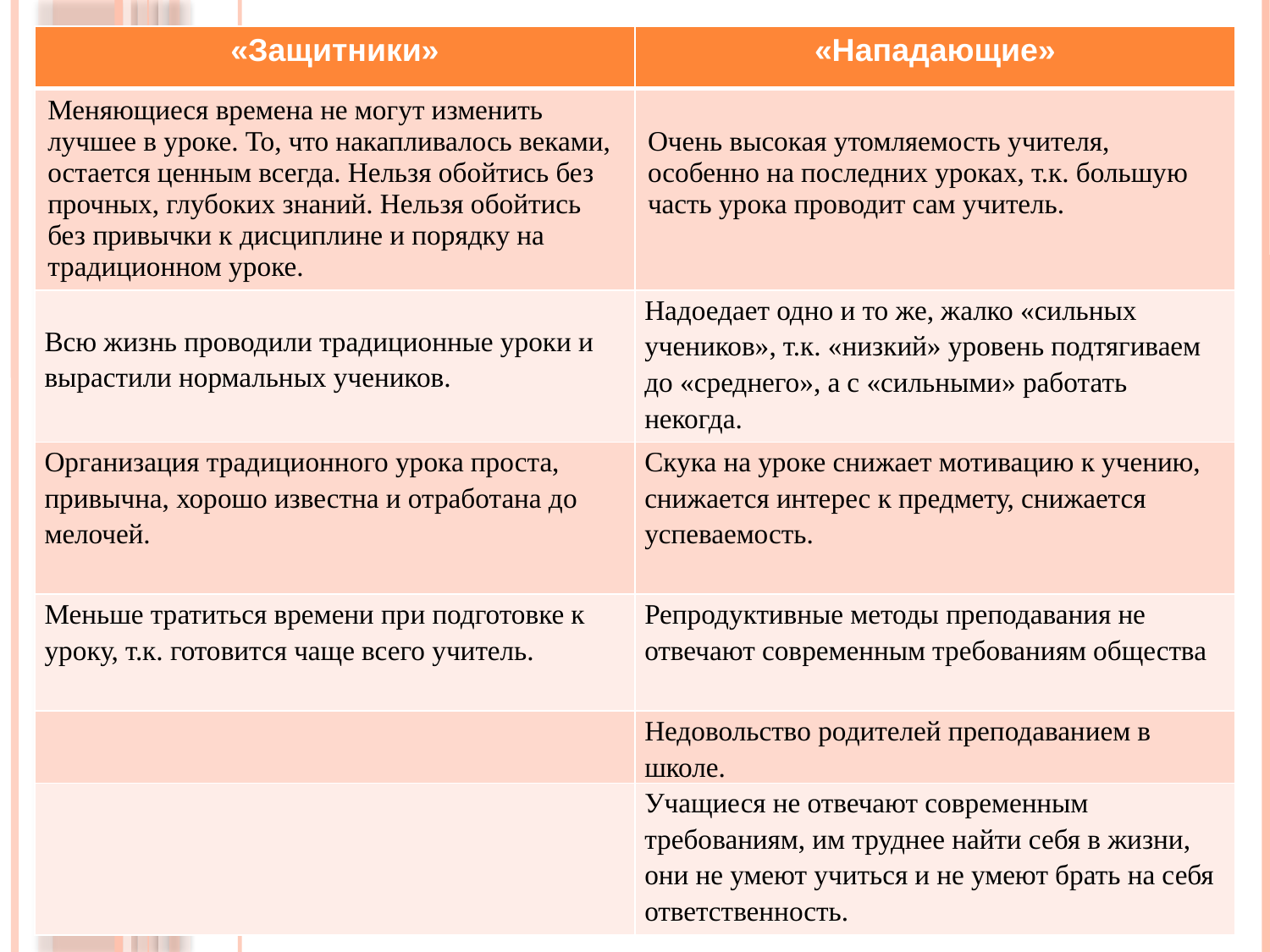

| «Защитники» | «Нападающие» |
| --- | --- |
| Меняющиеся времена не могут изменить лучшее в уроке. То, что накапливалось веками, остается ценным всегда. Нельзя обойтись без прочных, глубоких знаний. Нельзя обойтись без привычки к дисциплине и порядку на традиционном уроке. | Очень высокая утомляемость учителя, особенно на последних уроках, т.к. большую часть урока проводит сам учитель. |
| Всю жизнь проводили традиционные уроки и вырастили нормальных учеников. | Надоедает одно и то же, жалко «сильных учеников», т.к. «низкий» уровень подтягиваем до «среднего», а с «сильными» работать некогда. |
| Организация традиционного урока проста, привычна, хорошо известна и отработана до мелочей. | Скука на уроке снижает мотивацию к учению, снижается интерес к предмету, снижается успеваемость. |
| Меньше тратиться времени при подготовке к уроку, т.к. готовится чаще всего учитель. | Репродуктивные методы преподавания не отвечают современным требованиям общества |
|  | Недовольство родителей преподаванием в школе. |
|  | Учащиеся не отвечают современным требованиям, им труднее найти себя в жизни, они не умеют учиться и не умеют брать на себя ответственность. |
#